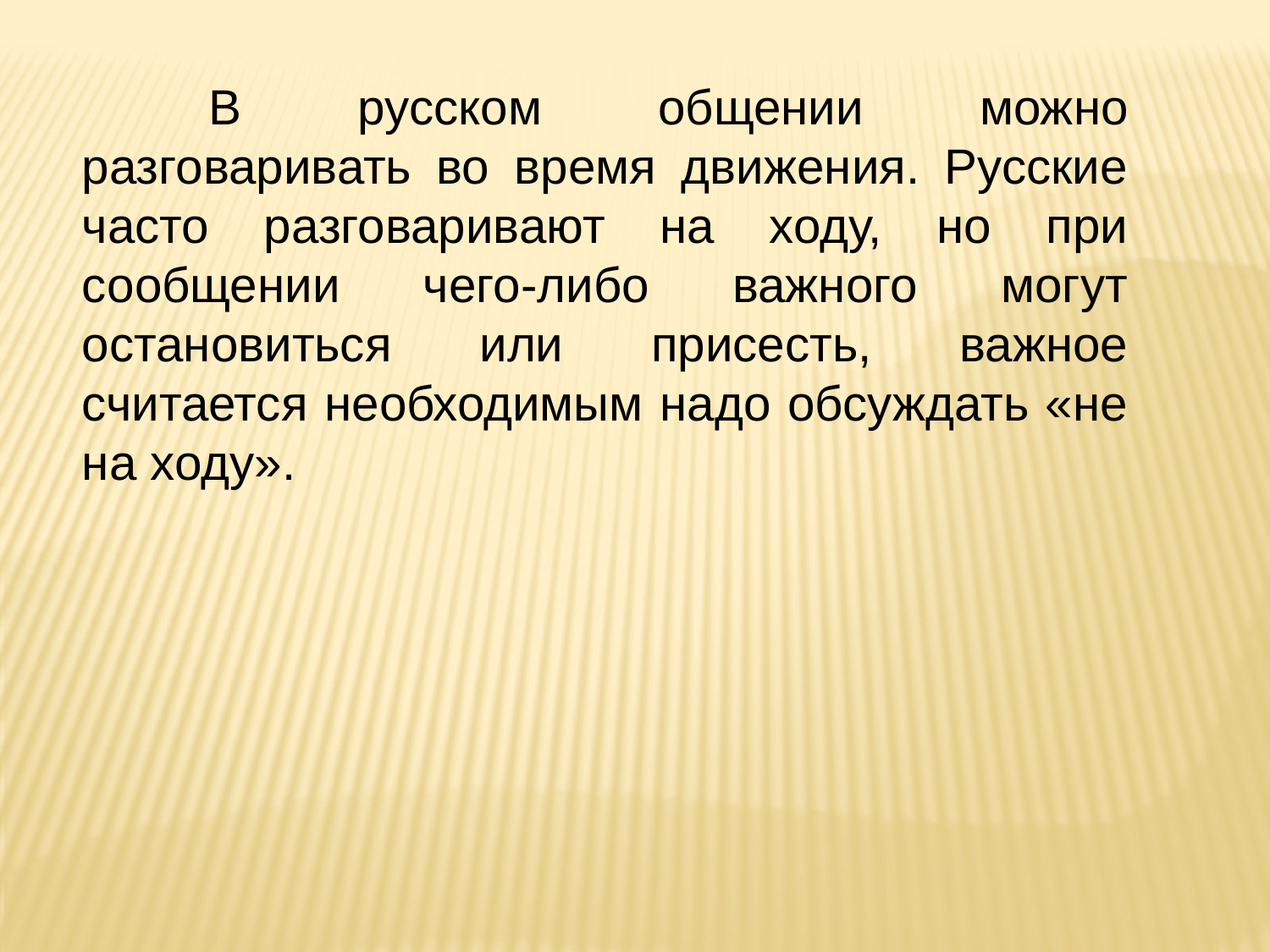

В русском общении можно разговаривать во время движения. Русские часто разговаривают на ходу, но при сообщении чего-либо важного могут остановиться или присесть, важное считается необходимым надо обсуждать «не на ходу».